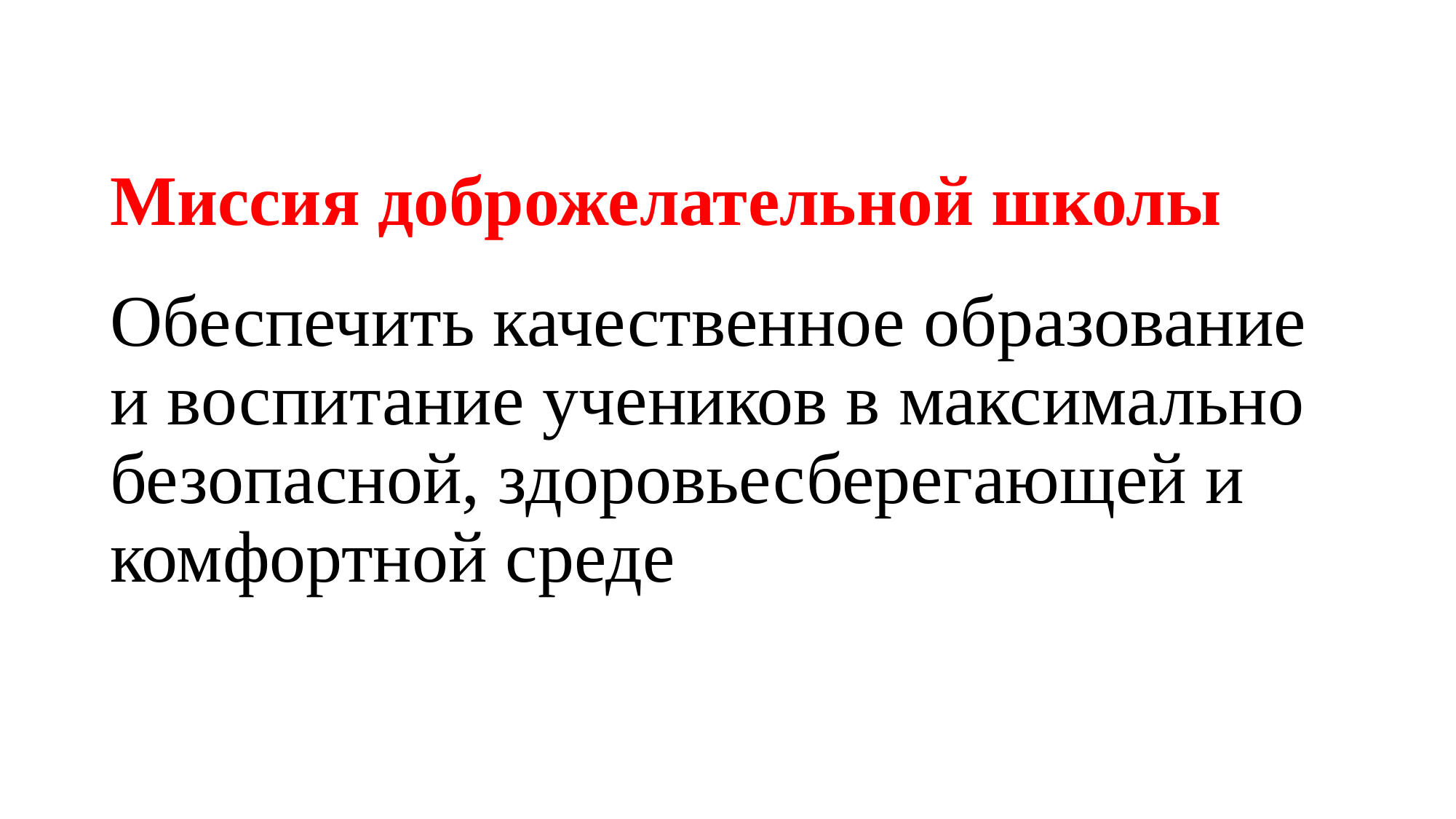

# Миссия доброжелательной школы
Обеспечить качественное образование и воспитание учеников в максимально безопасной, здоровьесберегающей и комфортной среде